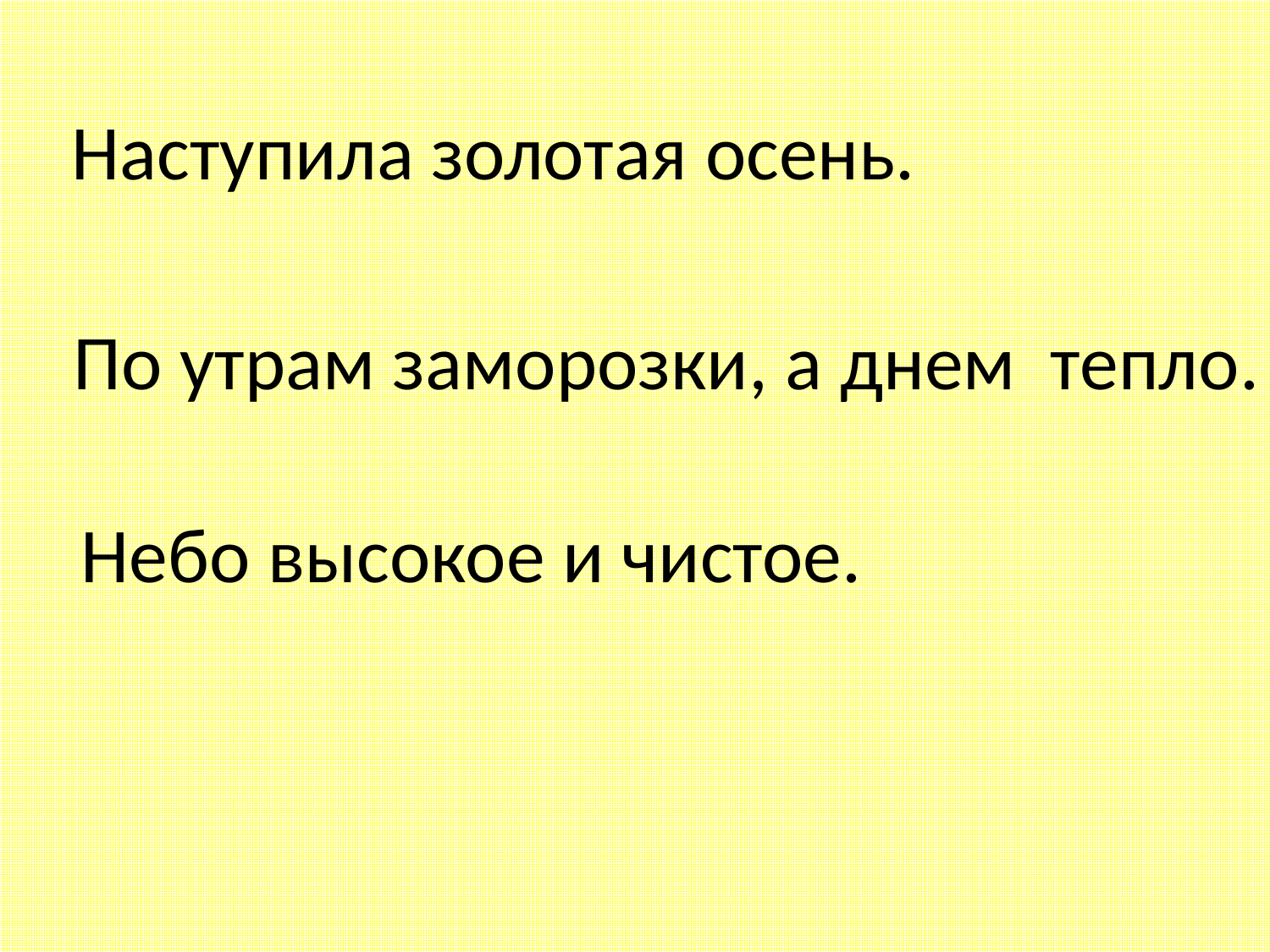

Наступила золотая осень.
По утрам заморозки, а днем  тепло.
Небо высокое и чистое.